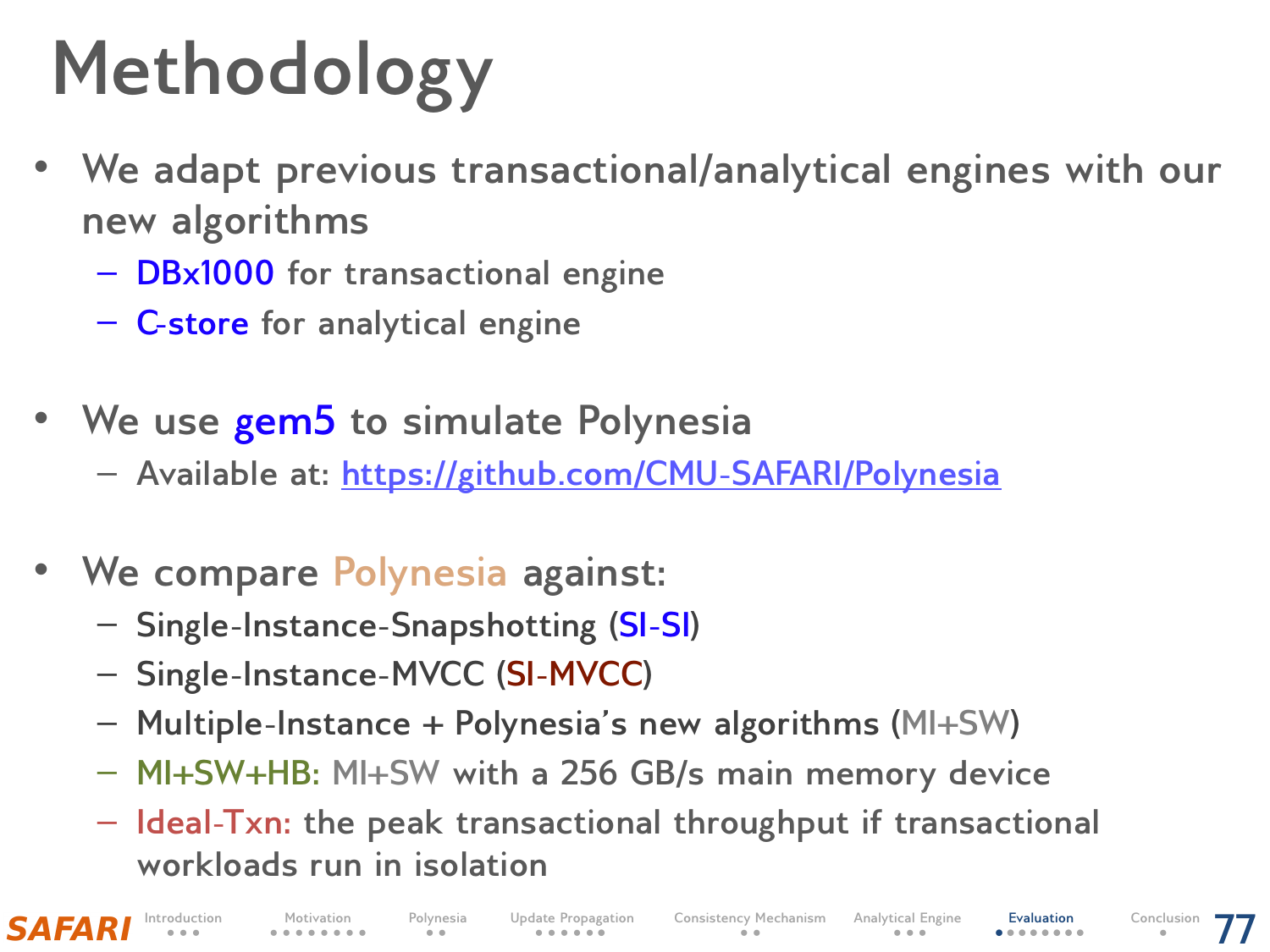

# Methodology
We adapt previous transactional/analytical engines with our new algorithms
DBx1000 for transactional engine
C-store for analytical engine
We use gem5 to simulate Polynesia
Available at: https://github.com/CMU-SAFARI/Polynesia
We compare Polynesia against:
Single-Instance-Snapshotting (SI-SI)
Single-Instance-MVCC (SI-MVCC)
Multiple-Instance + Polynesia’s new algorithms (MI+SW)
MI+SW+HB: MI+SW with a 256 GB/s main memory device
Ideal-Txn: the peak transactional throughput if transactional workloads run in isolation
77
| Introduction | Motivation | Polynesia | Update Propagation | Consistency Mechanism | Analytical Engine | Evaluation | Conclusion |
| --- | --- | --- | --- | --- | --- | --- | --- |
| ● ● ● | ● ● ● ● ● ● ● ● | ● ● | ● ● ● ● ● ● | ● ● | ● ● ● | ● ● ● ● ● ● ● ● | ● |